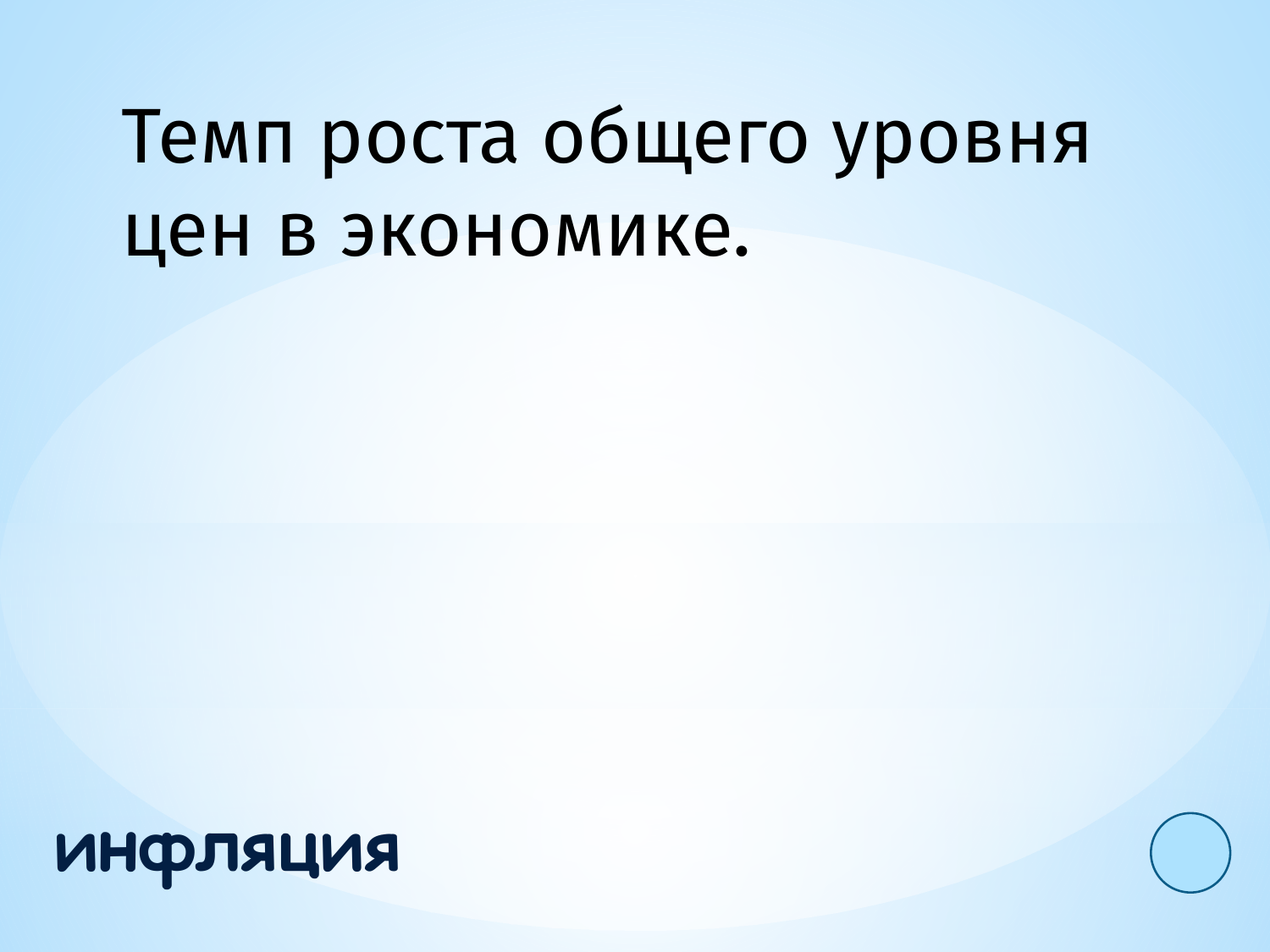

Темп роста общего уровня цен в экономике.
инфляция